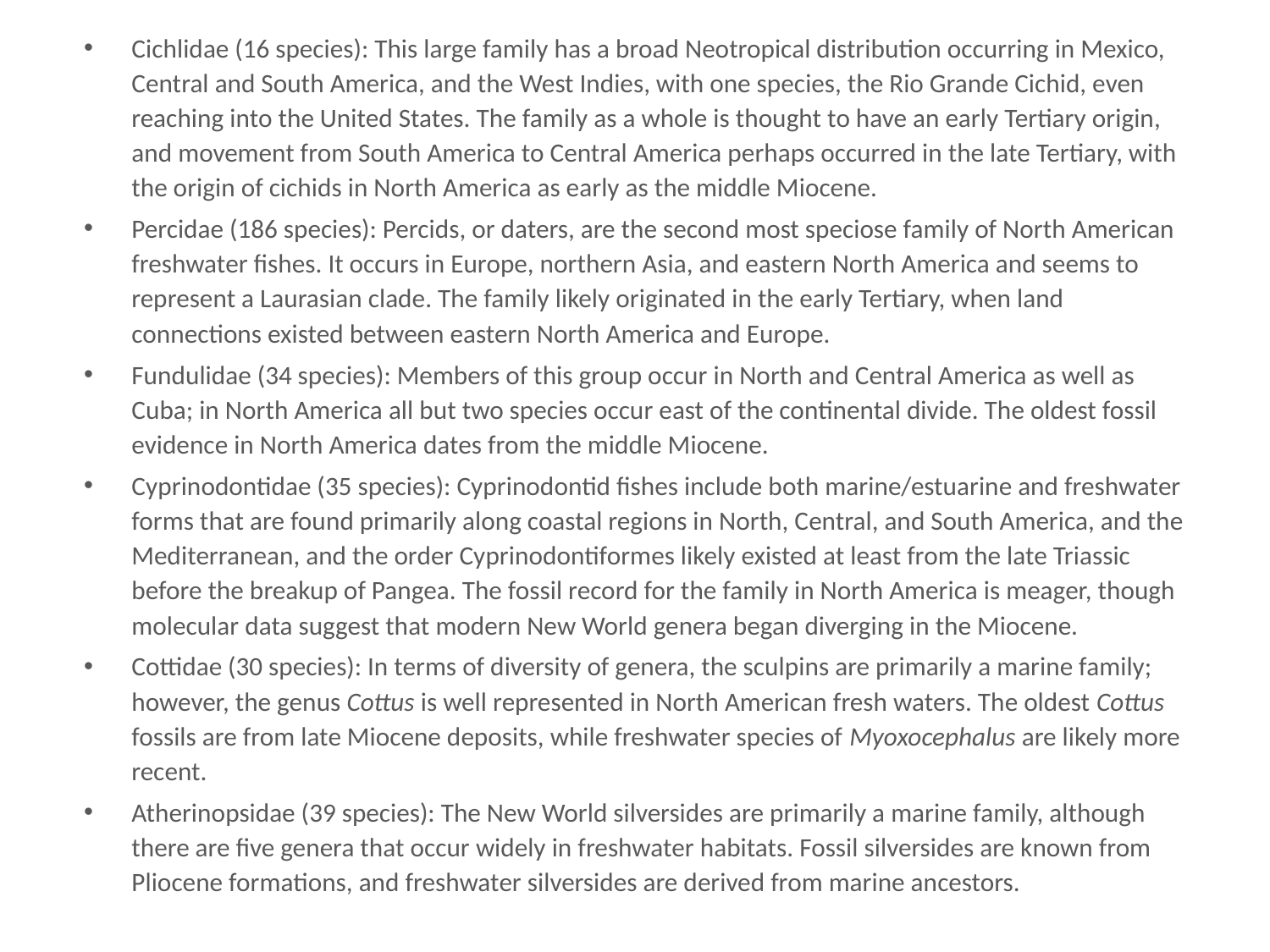

Cichlidae (16 species): This large family has a broad Neotropical distributio...
Cichlidae (16 species): This large family has a broad Neotropical distribution occurring in Mexico, Central and South America, and the West Indies, with one species, the Rio Grande Cichid, even reaching into the United States. The family as a whole is thought to have an early Tertiary origin, and movement from South America to Central America perhaps occurred in the late Tertiary, with the origin of cichids in North America as early as the middle Miocene.
Percidae (186 species): Percids, or daters, are the second most speciose family of North American freshwater fishes. It occurs in Europe, northern Asia, and eastern North America and seems to represent a Laurasian clade. The family likely originated in the early Tertiary, when land connections existed between eastern North America and Europe.
Fundulidae (34 species): Members of this group occur in North and Central America as well as Cuba; in North America all but two species occur east of the continental divide. The oldest fossil evidence in North America dates from the middle Miocene.
Cyprinodontidae (35 species): Cyprinodontid fishes include both marine/estuarine and freshwater forms that are found primarily along coastal regions in North, Central, and South America, and the Mediterranean, and the order Cyprinodontiformes likely existed at least from the late Triassic before the breakup of Pangea. The fossil record for the family in North America is meager, though molecular data suggest that modern New World genera began diverging in the Miocene.
Cottidae (30 species): In terms of diversity of genera, the sculpins are primarily a marine family; however, the genus Cottus is well represented in North American fresh waters. The oldest Cottus fossils are from late Miocene deposits, while freshwater species of Myoxocephalus are likely more recent.
Atherinopsidae (39 species): The New World silversides are primarily a marine family, although there are five genera that occur widely in freshwater habitats. Fossil silversides are known from Pliocene formations, and freshwater silversides are derived from marine ancestors.